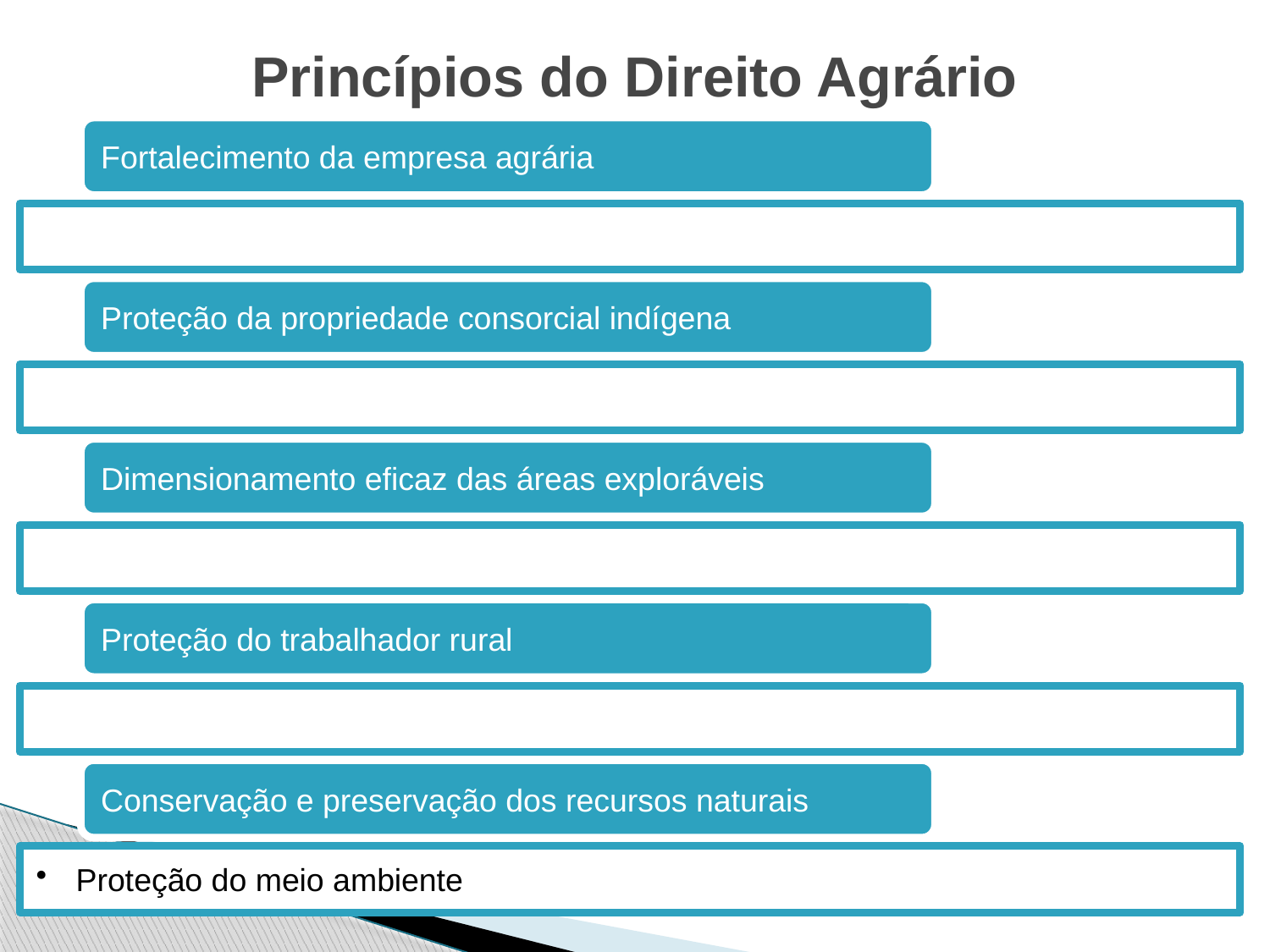

Princípios do Direito Agrário
Fortalecimento da empresa agrária
Proteção do trabalhador rural
Conservação e preservação dos recursos naturais
Proteção da propriedade consorcial indígena
Dimensionamento eficaz das áreas exploráveis
Proteção do meio ambiente